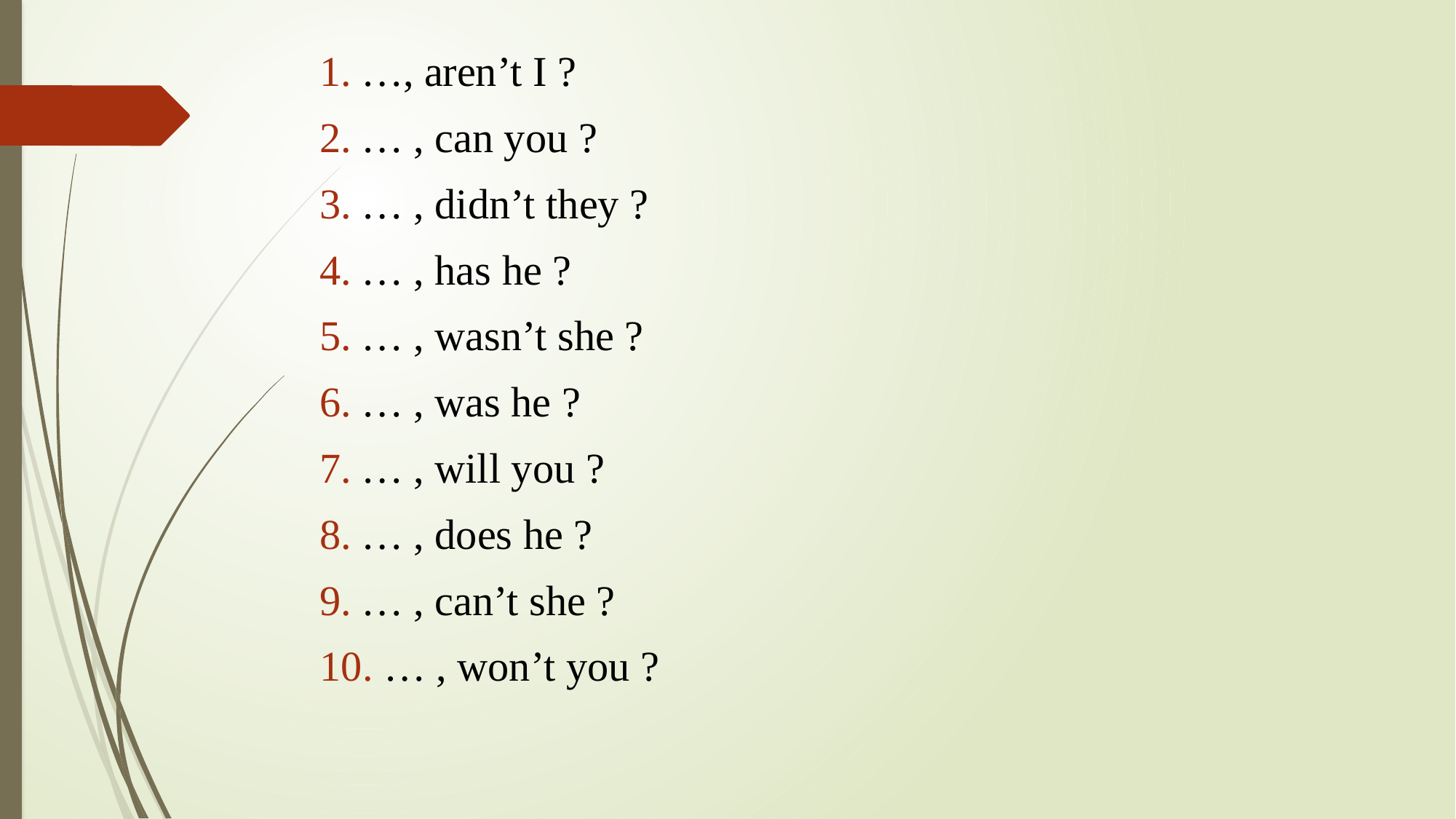

…, aren’t I ?
… , can you ?
… , didn’t they ?
… , has he ?
… , wasn’t she ?
… , was he ?
… , will you ?
… , does he ?
… , can’t she ?
 … , won’t you ?